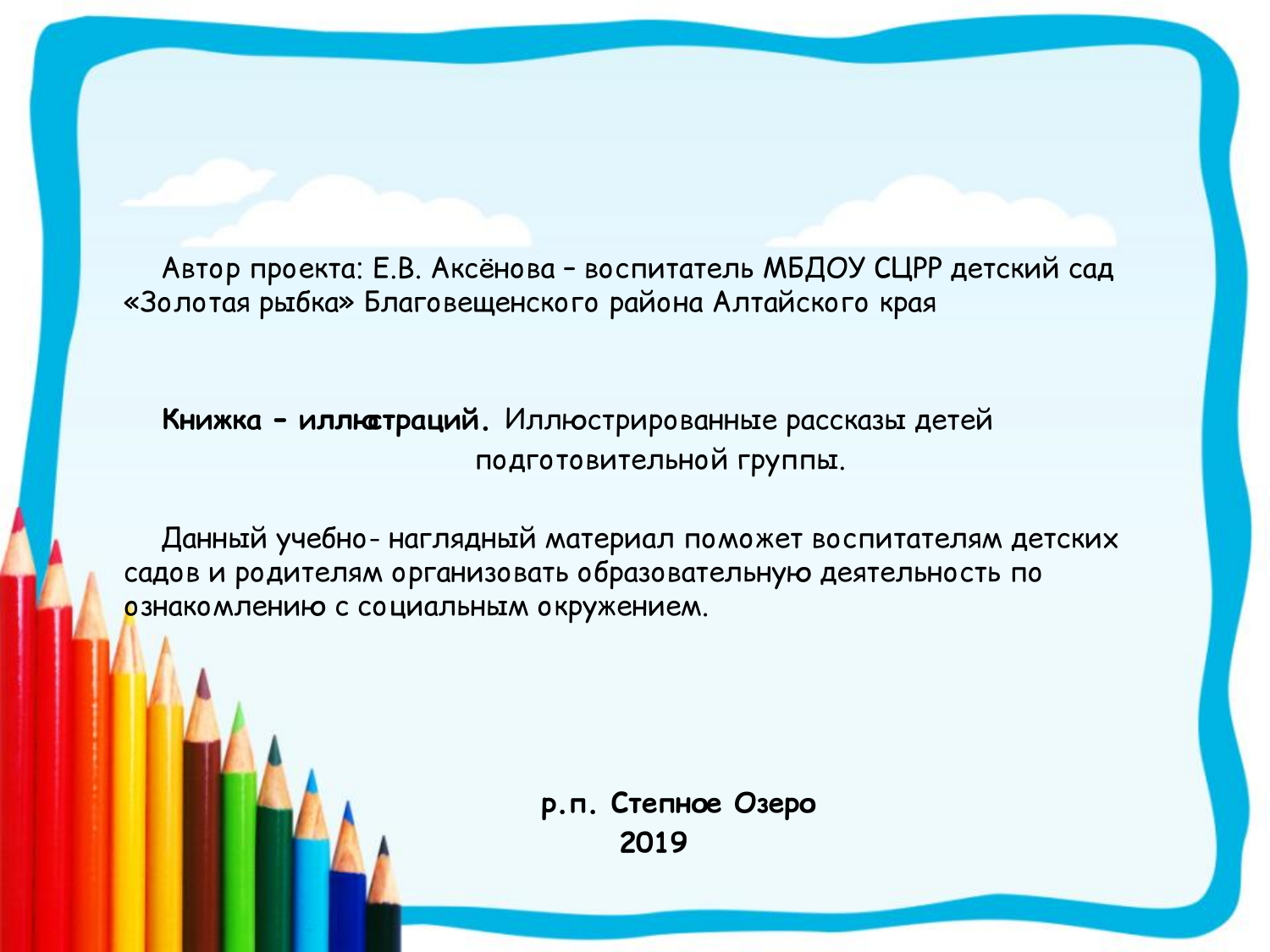

#
          Автор проекта: Е.В. Аксёнова – воспитатель МБДОУ СЦРР детский сад «Золотая рыбка» Благовещенского района Алтайского края

       Книжка – иллюстраций. Иллюстрированные рассказы детей
                                               подготовительной группы.

          Данный учебно- наглядный материал поможет воспитателям детских садов и родителям организовать образовательную деятельность по ознакомлению с социальным окружением.

       р.п. Степное Озеро
   2019